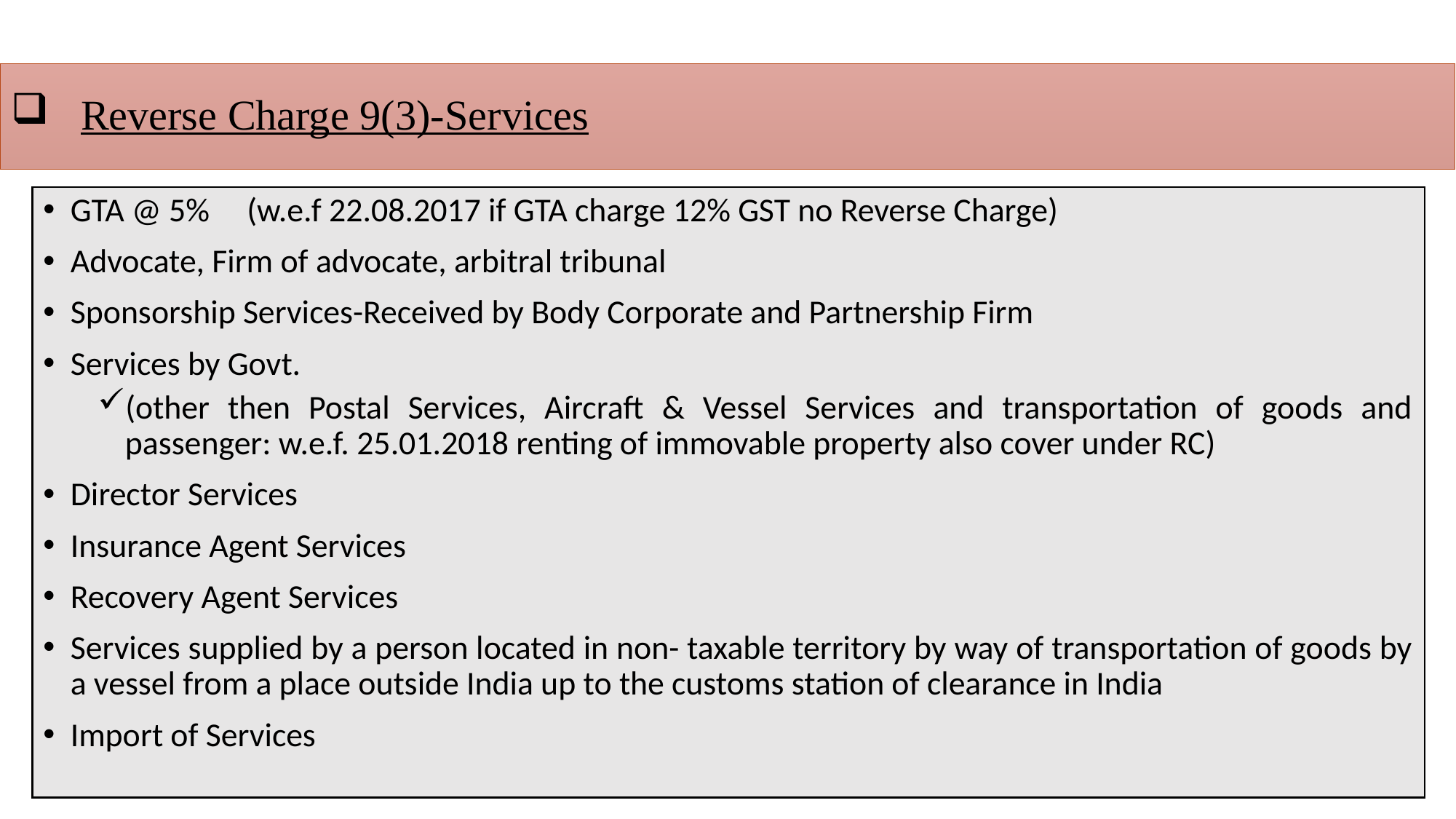

# Reverse Charge 9(3)-Services
GTA @ 5%     (w.e.f 22.08.2017 if GTA charge 12% GST no Reverse Charge)
Advocate, Firm of advocate, arbitral tribunal
Sponsorship Services-Received by Body Corporate and Partnership Firm
Services by Govt.
(other then Postal Services, Aircraft & Vessel Services and transportation of goods and passenger: w.e.f. 25.01.2018 renting of immovable property also cover under RC)
Director Services
Insurance Agent Services
Recovery Agent Services
Services supplied by a person located in non- taxable territory by way of transportation of goods by a vessel from a place outside India up to the customs station of clearance in India
Import of Services